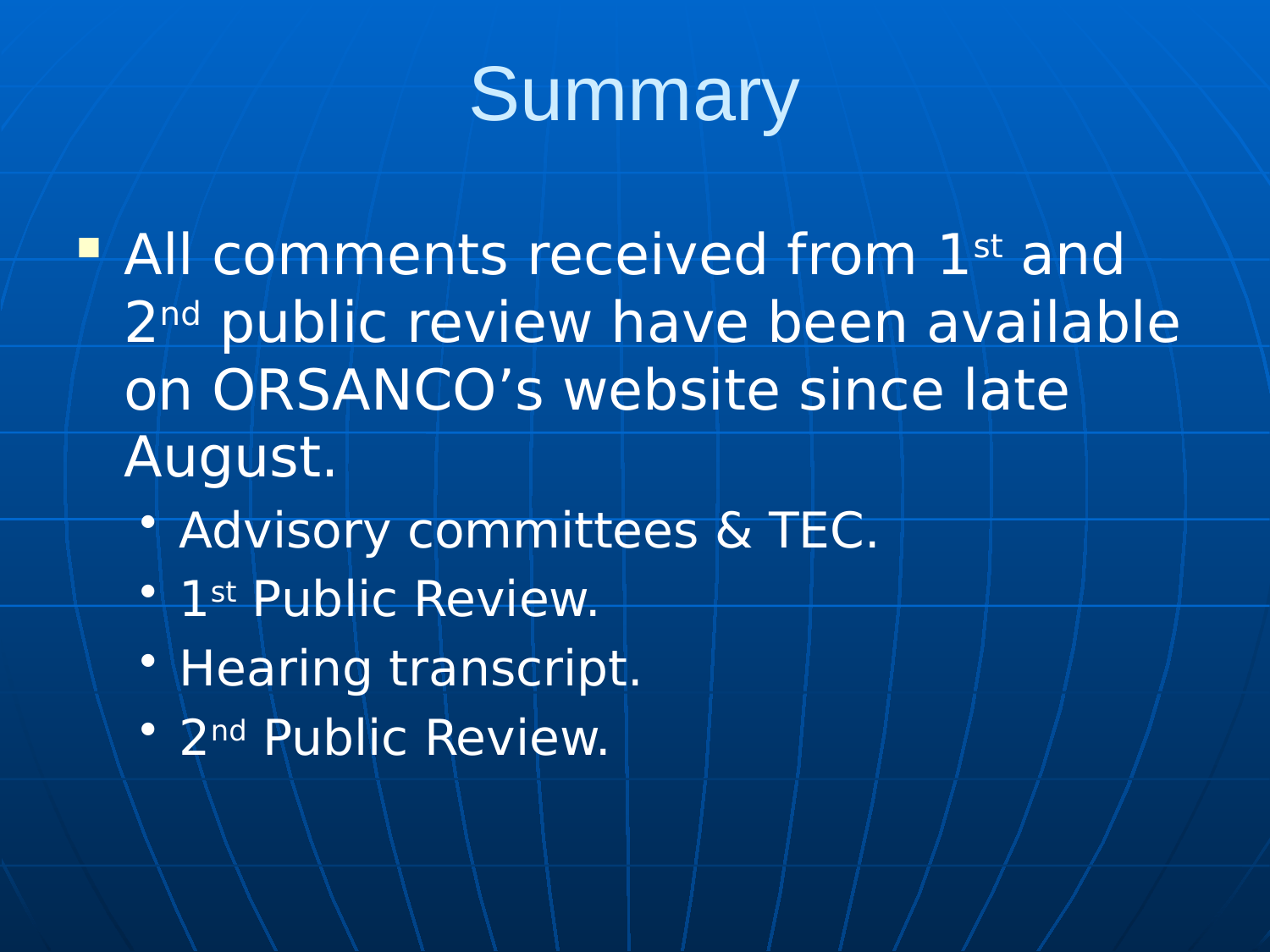

# Summary
All comments received from 1st and 2nd public review have been available on ORSANCO’s website since late August.
Advisory committees & TEC.
1st Public Review.
Hearing transcript.
2nd Public Review.